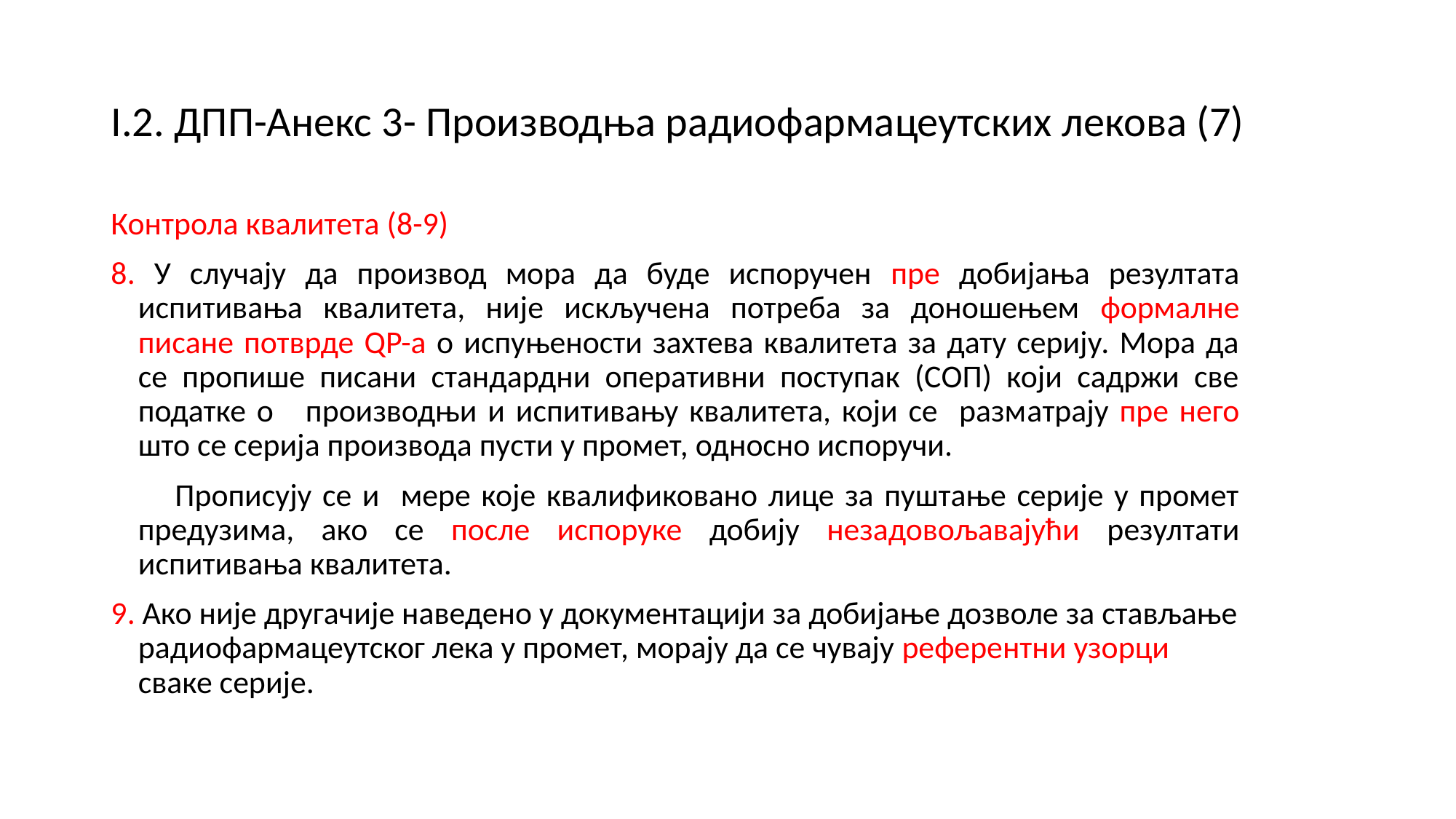

# I.2. ДПП-Анекс 3- Производња радиофармацеутских лекова (7)
Контрола квалитета (8-9)
8. У случају да производ мора да буде испоручен пре добијања резултата испитивања квалитета, није искључена потреба за доношењем формалне писане потврде QP-а о испуњености захтева квалитета за дату серију. Мора да се пропише писани стандардни оперативни поступак (СОП) који садржи све податке о   производњи и испитивању квалитета, који се  размaтрају пре него што се серија производа пусти у промет, односно испоручи.
      Прописују се и  мере које квалификовано лице за пуштање серије у промет предузима, ако се после испоруке добију незадовољавајући резултати испитивања квалитета.
9. Ако није другачије наведено у документацији за добијање дозволе за стављање радиофармацеутског лека у промет, морају да се чувају референтни узорци сваке серије.